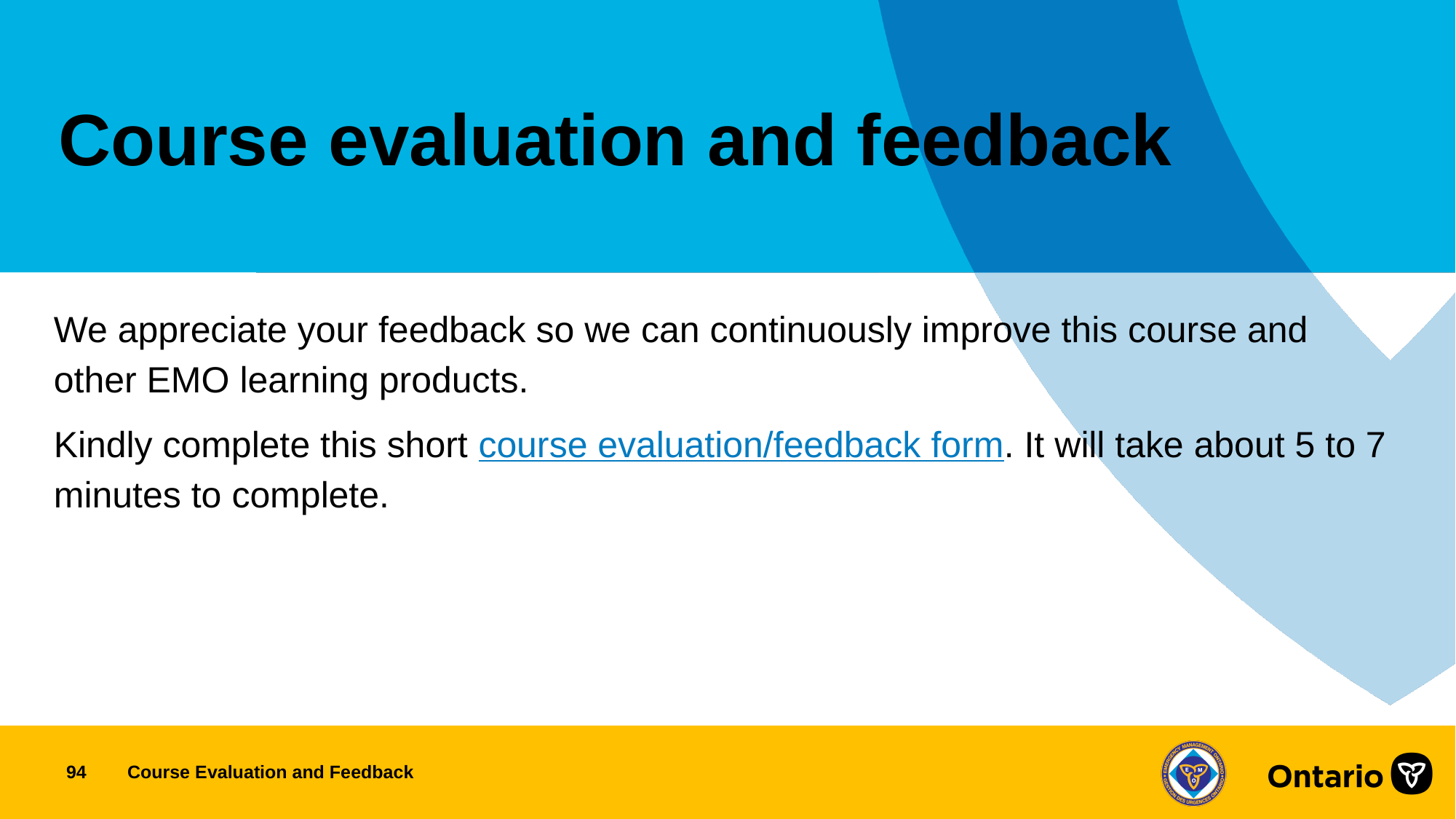

# Course evaluation and feedback
We appreciate your feedback so we can continuously improve this course and other EMO learning products.
Kindly complete this short course evaluation/feedback form. It will take about 5 to 7 minutes to complete.
94
Course Evaluation and Feedback